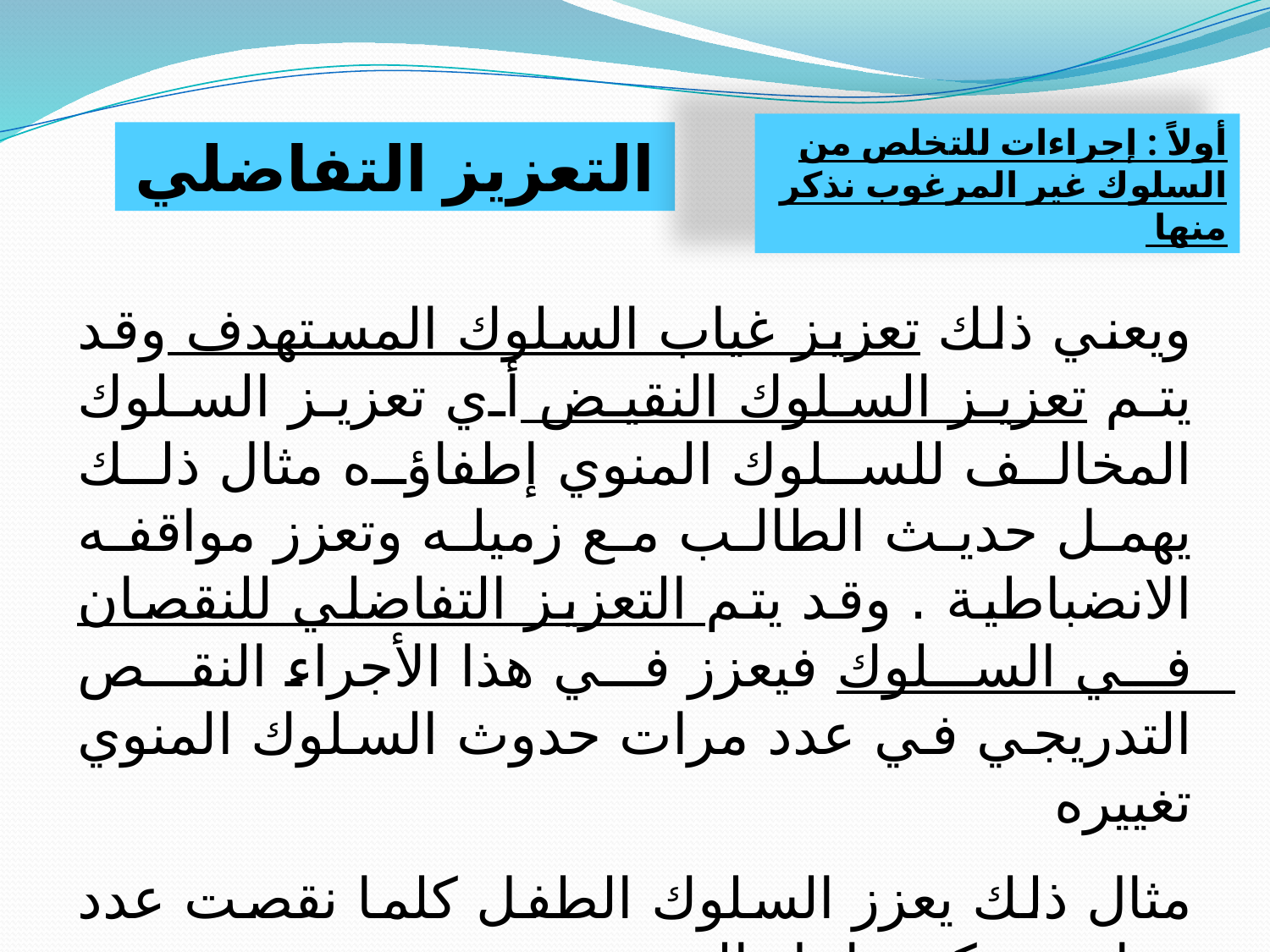

أولاً : إجراءات للتخلص من السلوك غير المرغوب نذكر منها
التعزيز التفاضلي
ويعني ذلك تعزيز غياب السلوك المستهدف وقد يتم تعزيز السلوك النقيض أي تعزيز السلوك المخالف للسلوك المنوي إطفاؤه مثال ذلك يهمل حديث الطالب مع زميله وتعزز مواقفه الانضباطية . وقد يتم التعزيز التفاضلي للنقصان في السلوك فيعزز في هذا الأجراء النقص التدريجي في عدد مرات حدوث السلوك المنوي تغييره
مثال ذلك يعزز السلوك الطفل كلما نقصت عدد مرات حركته داخل المقعد .